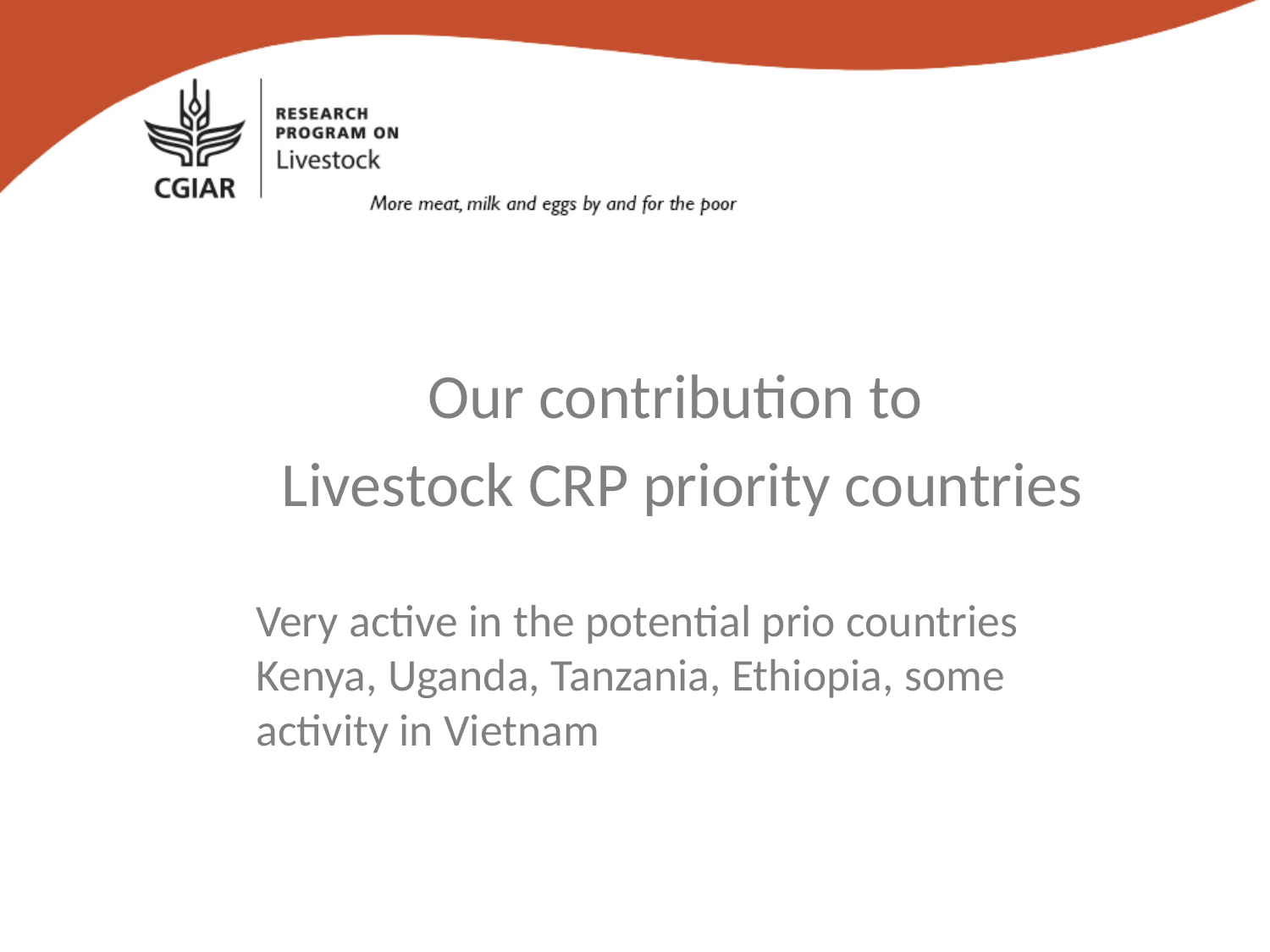

Our contribution to
Livestock CRP priority countries

Very active in the potential prio countries Kenya, Uganda, Tanzania, Ethiopia, some activity in Vietnam